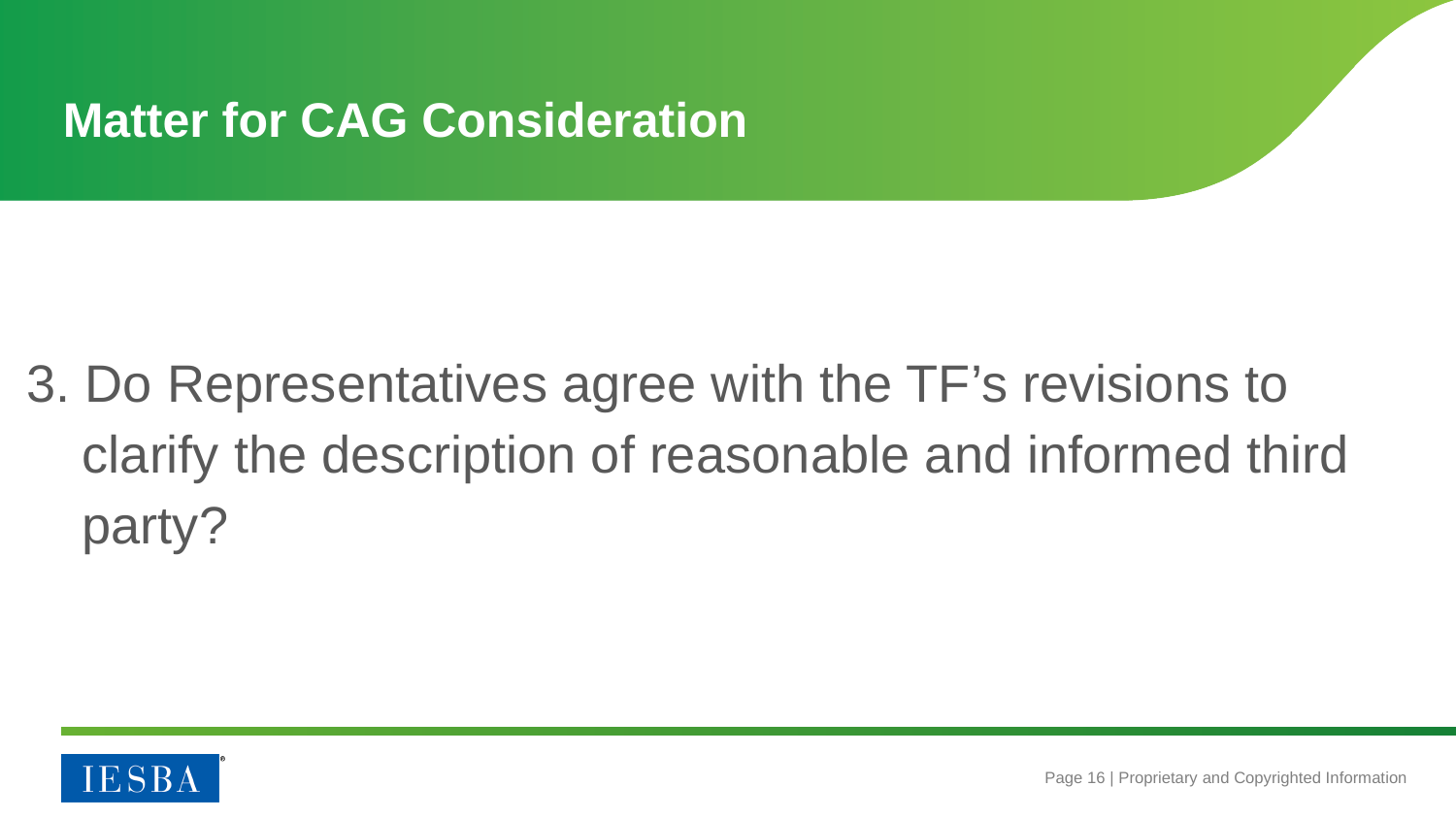

Matter for CAG Consideration

3. Do Representatives agree with the TF’s revisions to clarify the description of reasonable and informed third party?